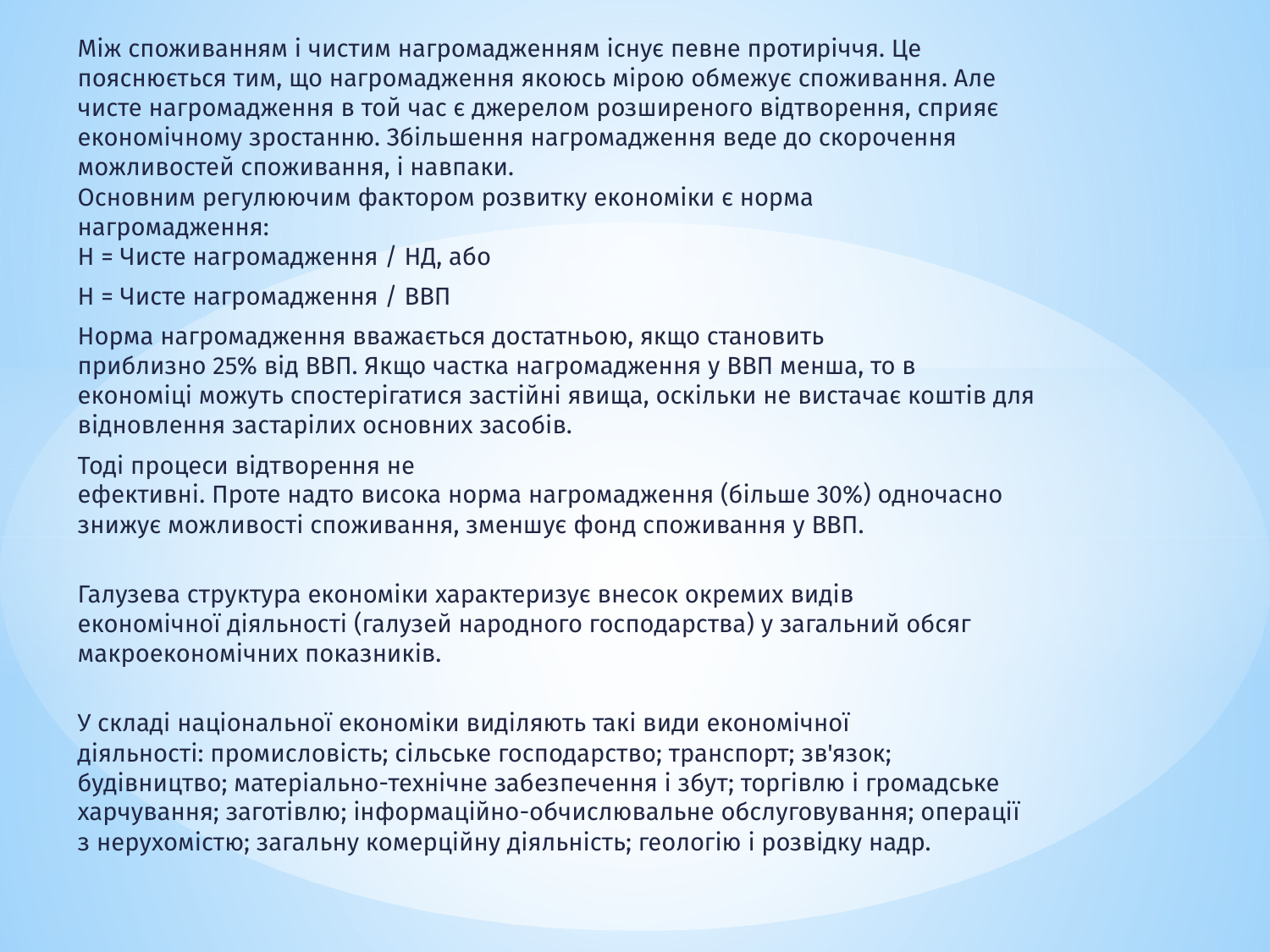

Між споживанням і чистим нагромадженням існує певне протиріччя. Це
пояснюється тим, що нагромадження якоюсь мірою обмежує споживання. Але
чисте нагромадження в той час є джерелом розширеного відтворення, сприяє
економічному зростанню. Збільшення нагромадження веде до скорочення
можливостей споживання, і навпаки.
Основним регулюючим фактором розвитку економіки є норма
нагромадження:
Н = Чисте нагромадження / НД, або
Н = Чисте нагромадження / ВВП
Норма нагромадження вважається достатньою, якщо становить
приблизно 25% від ВВП. Якщо частка нагромадження у ВВП менша, то в
економіці можуть спостерігатися застійні явища, оскільки не вистачає коштів для відновлення застарілих основних засобів.
Тоді процеси відтворення не
ефективні. Проте надто висока норма нагромадження (більше 30%) одночасно
знижує можливості споживання, зменшує фонд споживання у ВВП.
Галузева структура економіки характеризує внесок окремих видів
економічної діяльності (галузей народного господарства) у загальний обсяг
макроекономічних показників.
У складі національної економіки виділяють такі види економічної
діяльності: промисловість; сільське господарство; транспорт; зв'язок;
будівництво; матеріально-технічне забезпечення і збут; торгівлю і громадське
харчування; заготівлю; інформаційно-обчислювальне обслуговування; операції
з нерухомістю; загальну комерційну діяльність; геологію і розвідку надр.